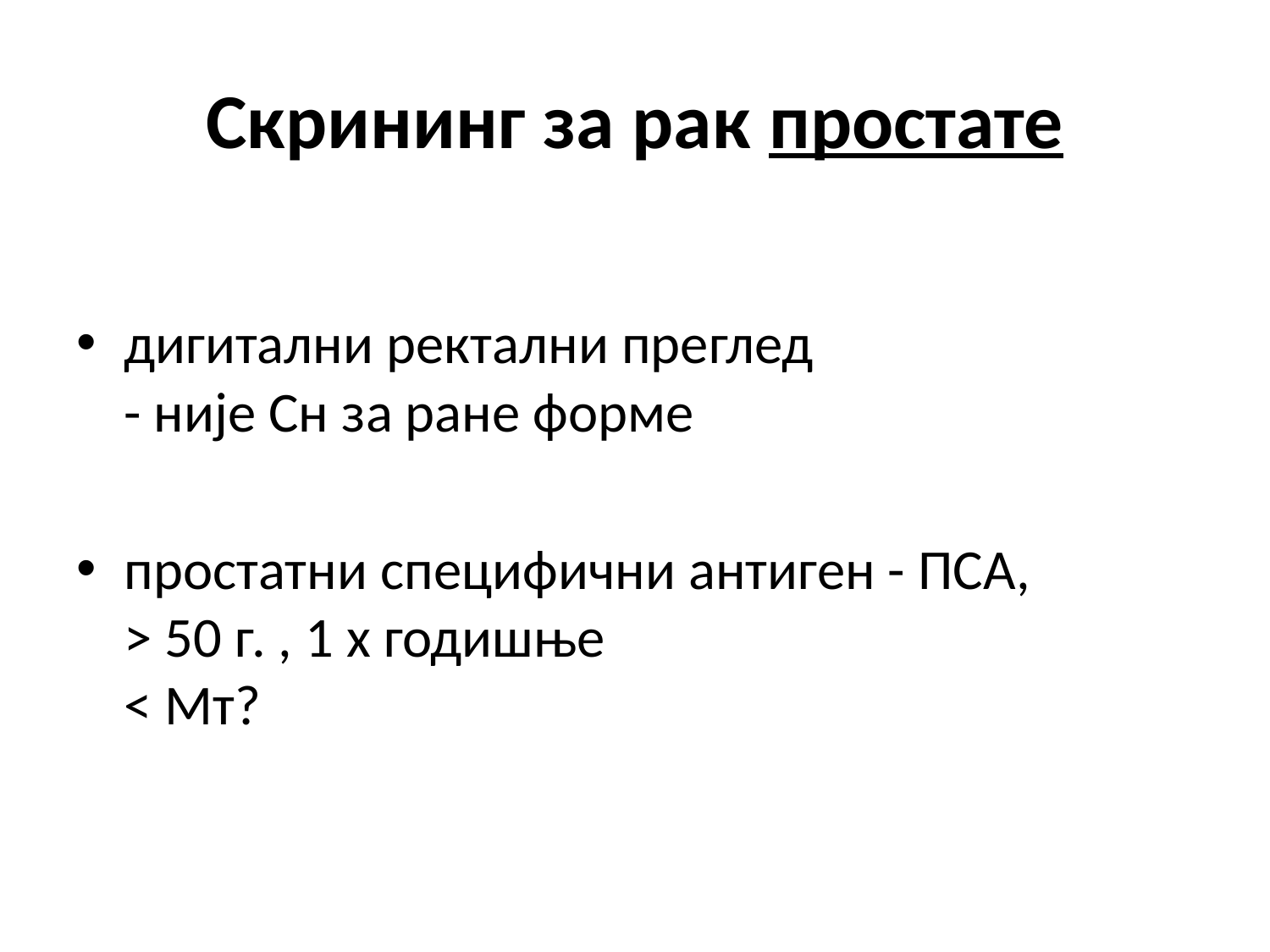

# Скрининг за рак простате

дигитални ректални преглед
- није Сн за ране форме

простатни специфични антиген - ПСА,
> 50 г. , 1 x годишње
< Мт?